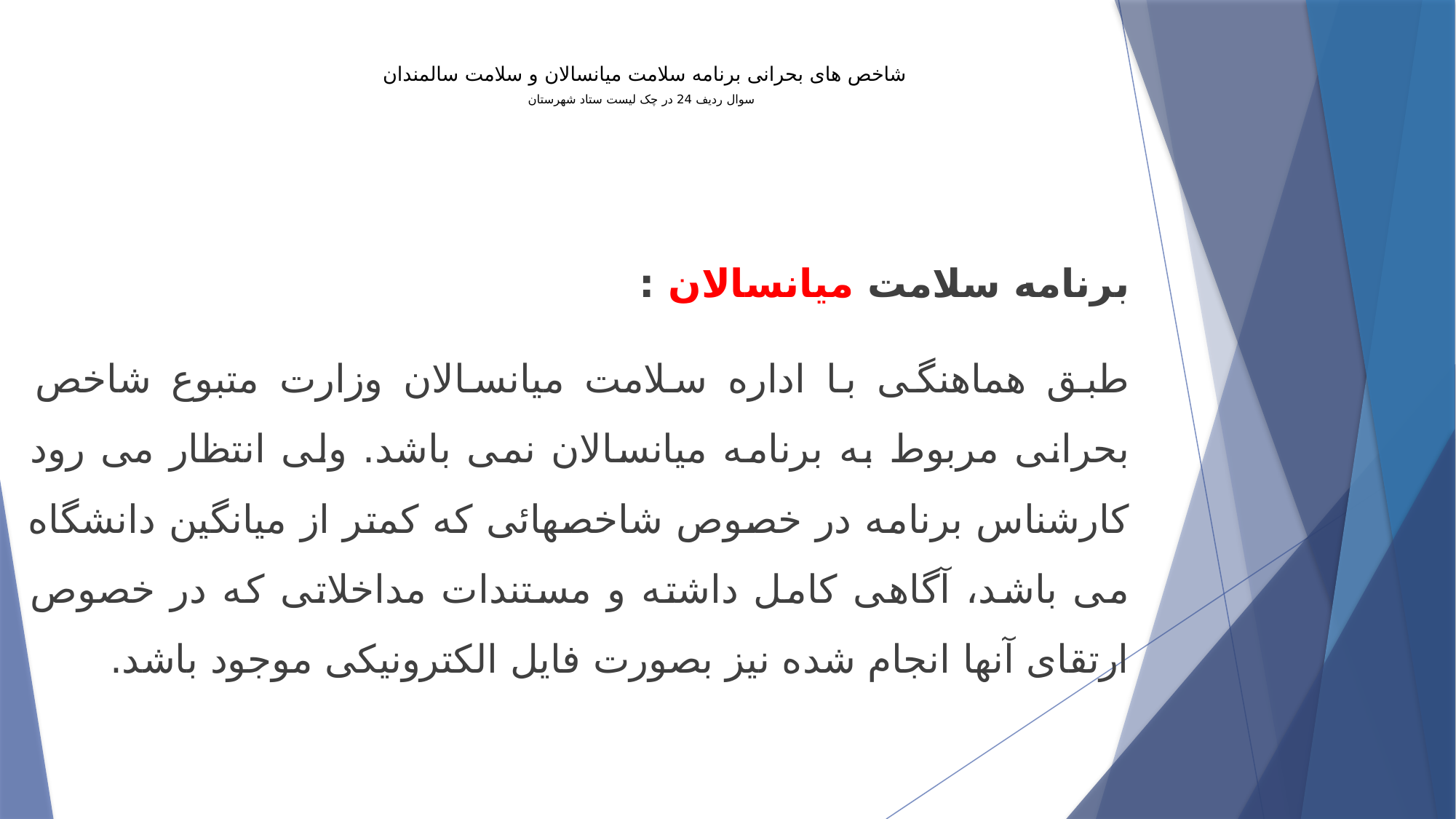

# شاخص های بحرانی برنامه سلامت میانسالان و سلامت سالمندان سوال ردیف 24 در چک لیست ستاد شهرستان
برنامه سلامت میانسالان :
طبق هماهنگی با اداره سلامت میانسالان وزارت متبوع شاخص بحرانی مربوط به برنامه میانسالان نمی باشد. ولی انتظار می رود کارشناس برنامه در خصوص شاخصهائی که کمتر از میانگین دانشگاه می باشد، آگاهی کامل داشته و مستندات مداخلاتی که در خصوص ارتقای آنها انجام شده نیز بصورت فایل الکترونیکی موجود باشد.